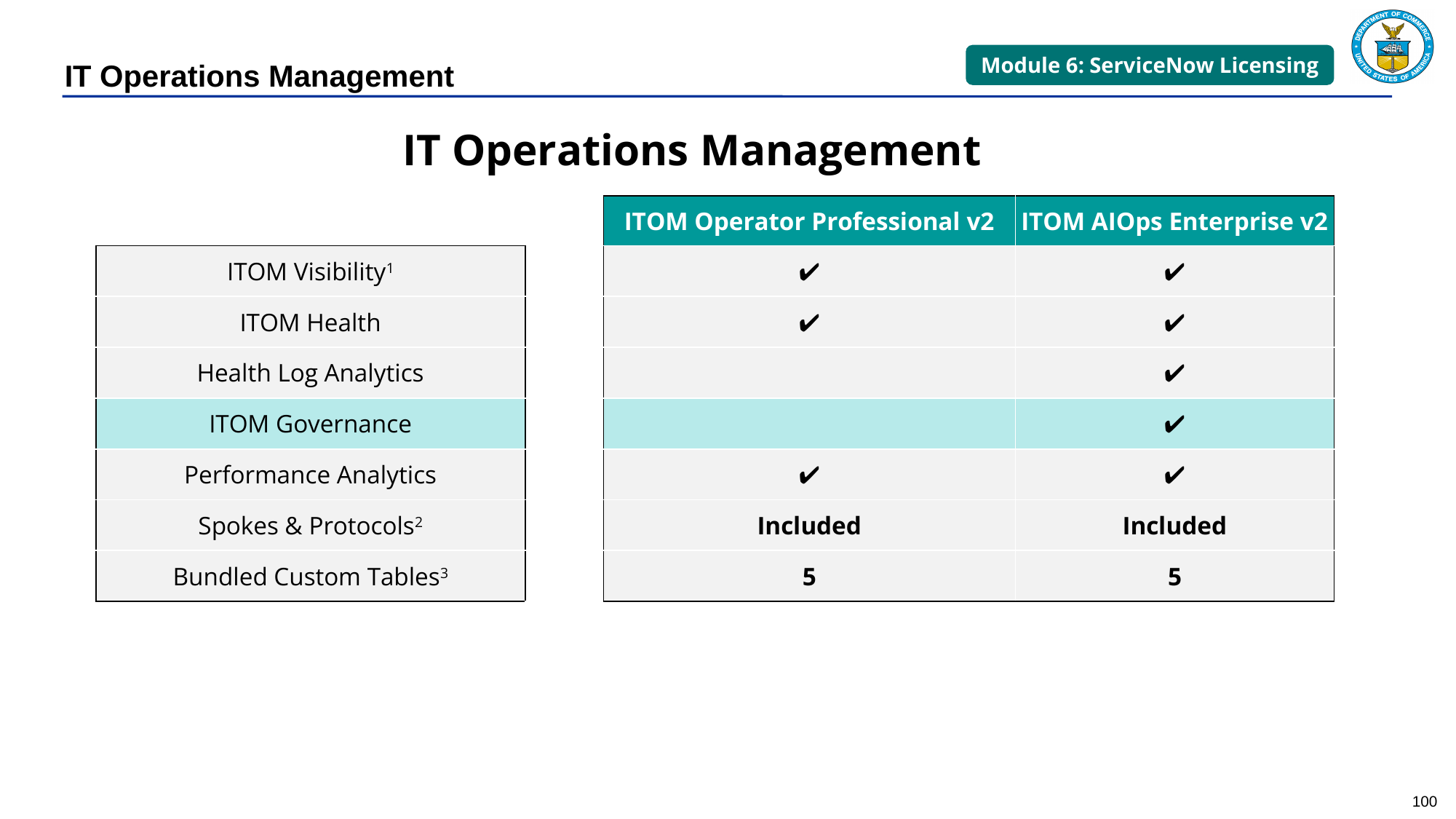

Module 6: ServiceNow Licensing
IT Operations Management
IT Operations Management
|  |  | ITOM Operator Professional v2 | ITOM AIOps Enterprise v2 |
| --- | --- | --- | --- |
| ITOM Visibility1 |  | ✔ | ✔ |
| ITOM Health |  | ✔ | ✔ |
| Health Log Analytics |  |  | ✔ |
| ITOM Governance |  |  | ✔ |
| Performance Analytics |  | ✔ | ✔ |
| Spokes & Protocols2 |  | Included | Included |
| Bundled Custom Tables3 |  | 5 | 5 |